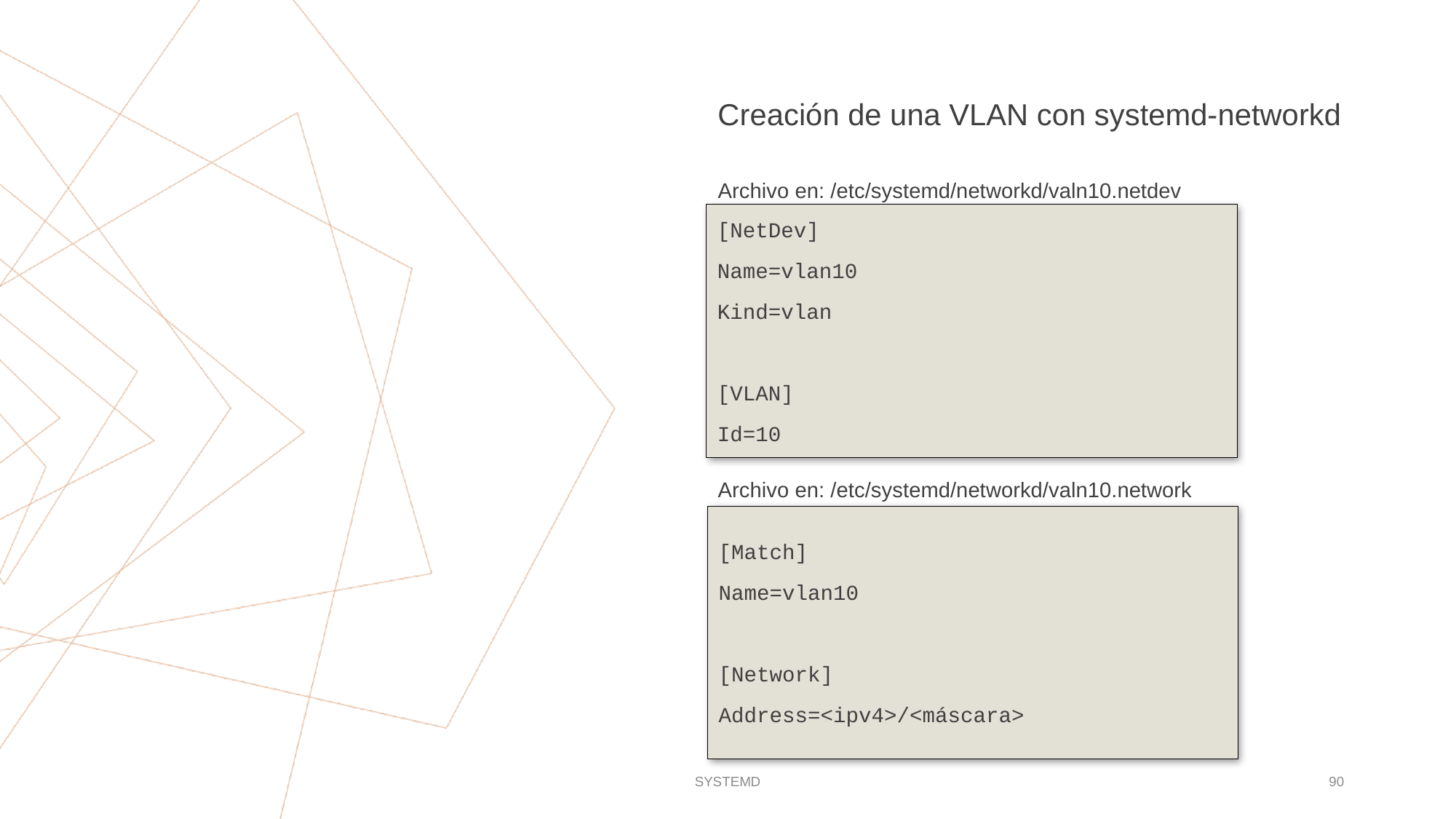

Creación de una VLAN con systemd-networkd
Archivo en: /etc/systemd/networkd/valn10.netdev

[NetDev]
Name=vlan10
Kind=vlan

[VLAN]
Id=10
Archivo en: /etc/systemd/networkd/valn10.network

[Match]
Name=vlan10

[Network]
Address=<ipv4>/<máscara>
SYSTEMD
90